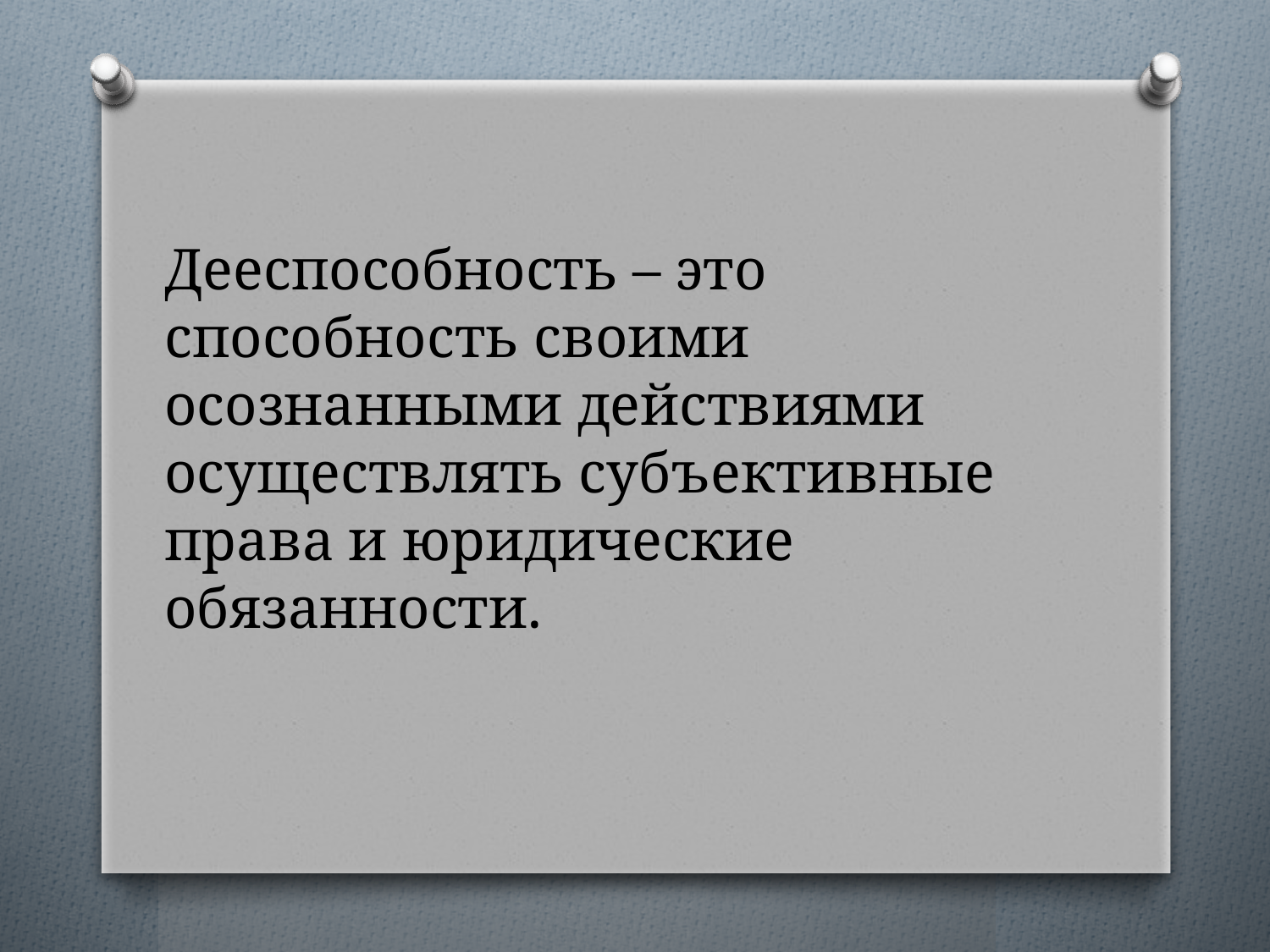

# Дееспособность – это способность своими осознанными действиями осуществлять субъективные права и юридические обязанности.